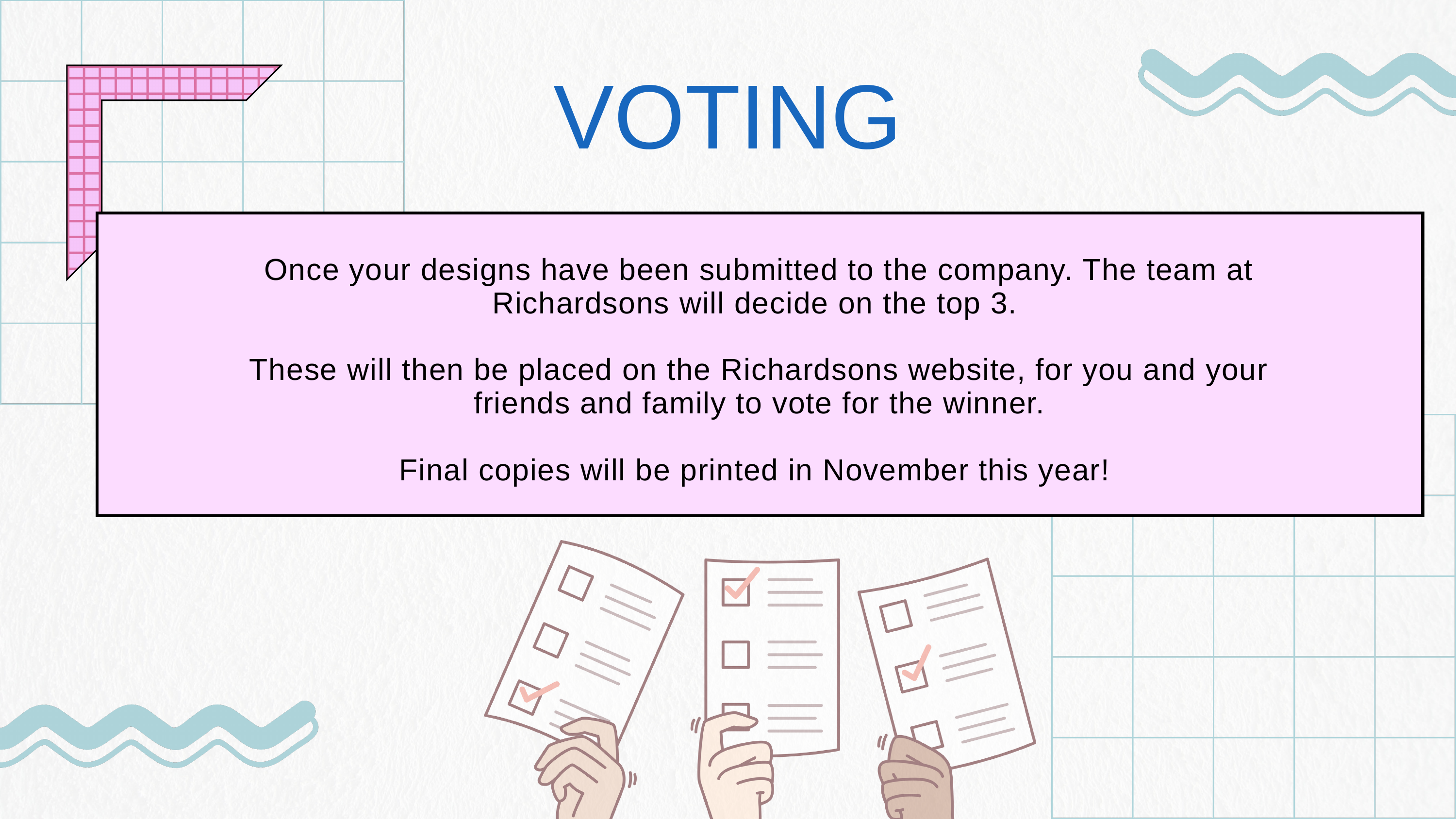

VOTING

Once your designs have been submitted to the company. The team at Richardsons will decide on the top 3.

These will then be placed on the Richardsons website, for you and your friends and family to vote for the winner.

Final copies will be printed in November this year!